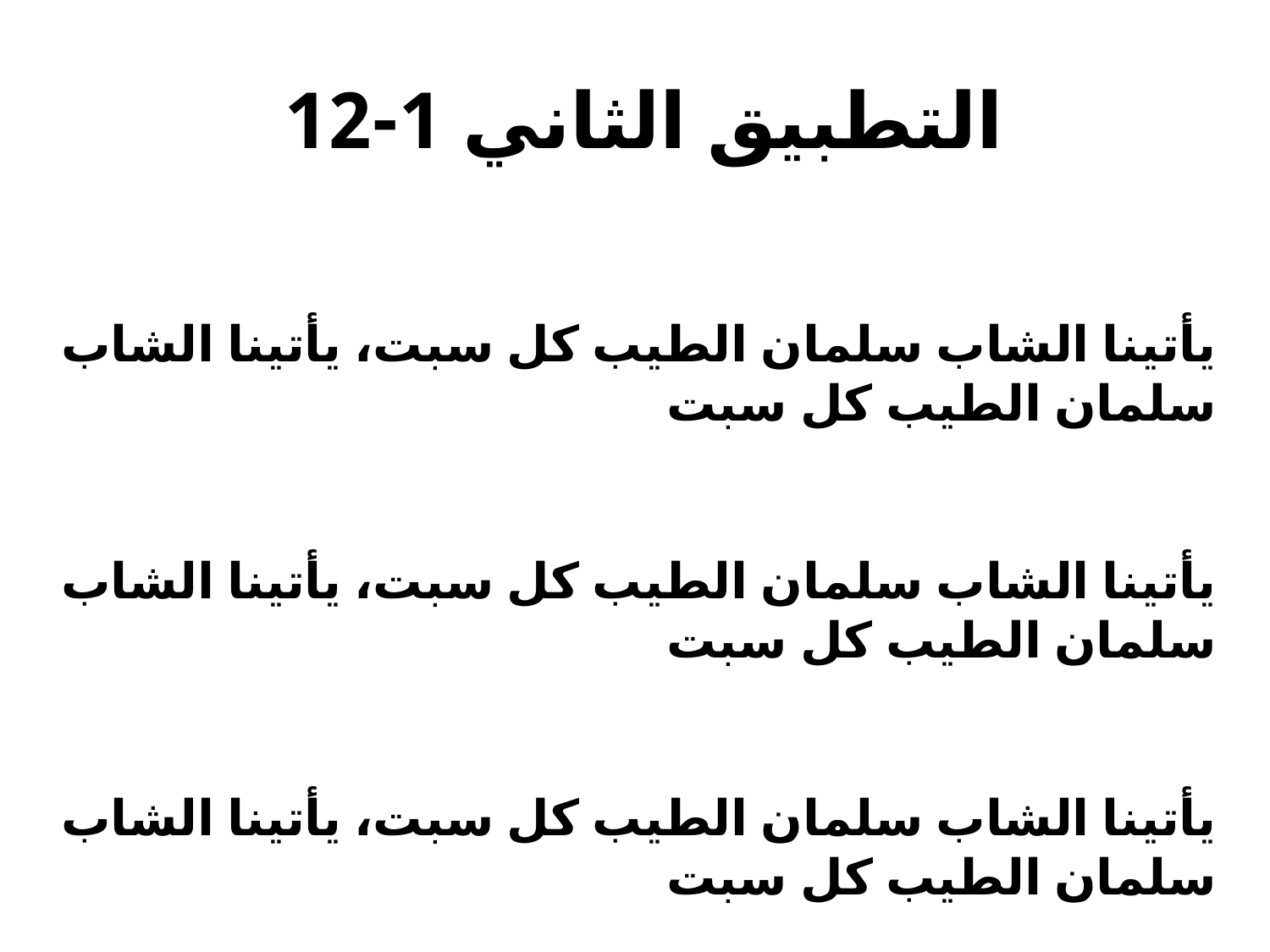

# التطبيق الثاني 1-12
يأتينا الشاب سلمان الطيب كل سبت، يأتينا الشاب سلمان الطيب كل سبت 
يأتينا الشاب سلمان الطيب كل سبت، يأتينا الشاب سلمان الطيب كل سبت 
يأتينا الشاب سلمان الطيب كل سبت، يأتينا الشاب سلمان الطيب كل سبت